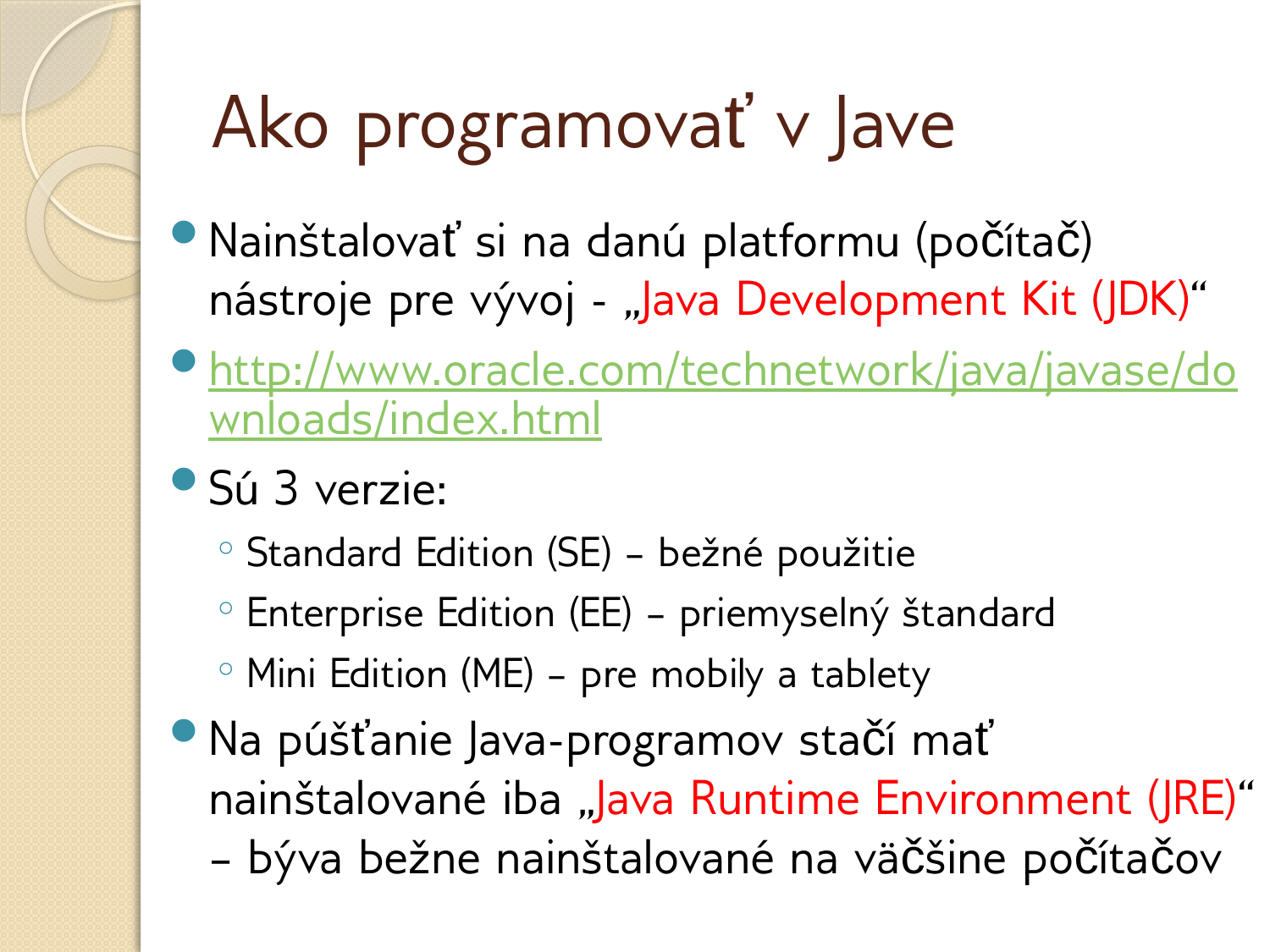

# Ako programovať v Jave
Nainštalovať si na danú platformu (počítač) nástroje pre vývoj - „Java Development Kit (JDK)“
http://www.oracle.com/technetwork/java/javase/downloads/index.html
Sú 3 verzie:
Standard Edition (SE) – bežné použitie
Enterprise Edition (EE) – priemyselný štandard
Mini Edition (ME) – pre mobily a tablety
Na púšťanie Java-programov stačí mať nainštalované iba „Java Runtime Environment (JRE)“ – býva bežne nainštalované na väčšine počítačov